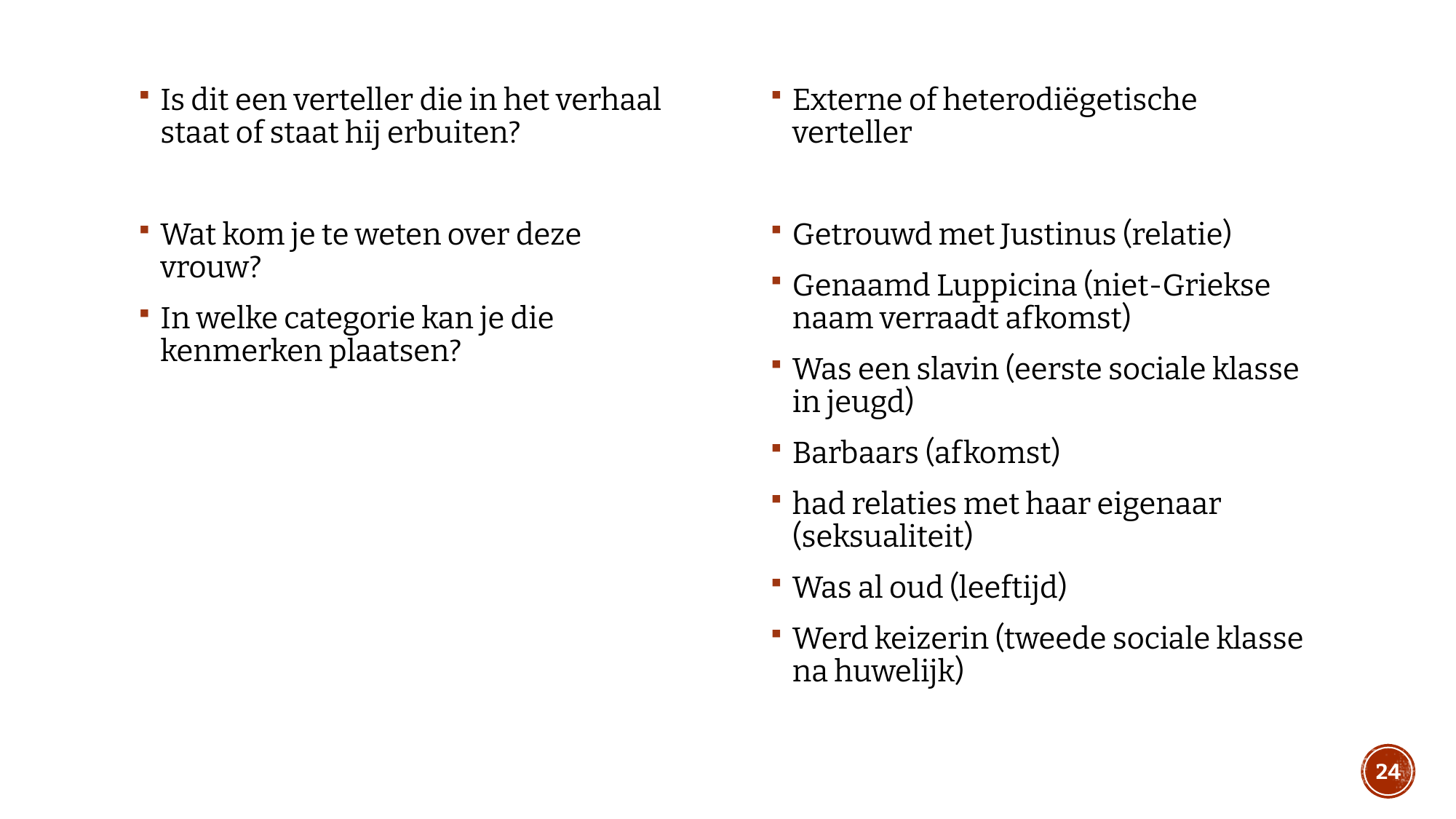

Is dit een verteller die in het verhaal staat of staat hij erbuiten?

Wat kom je te weten over deze vrouw?
In welke categorie kan je die kenmerken plaatsen?

Externe of heterodiëgetische verteller

Getrouwd met Justinus (relatie)
Genaamd Luppicina (niet-Griekse naam verraadt afkomst)
Was een slavin (eerste sociale klasse in jeugd)
Barbaars (afkomst)
had relaties met haar eigenaar (seksualiteit)
Was al oud (leeftijd)
Werd keizerin (tweede sociale klasse na huwelijk)

24